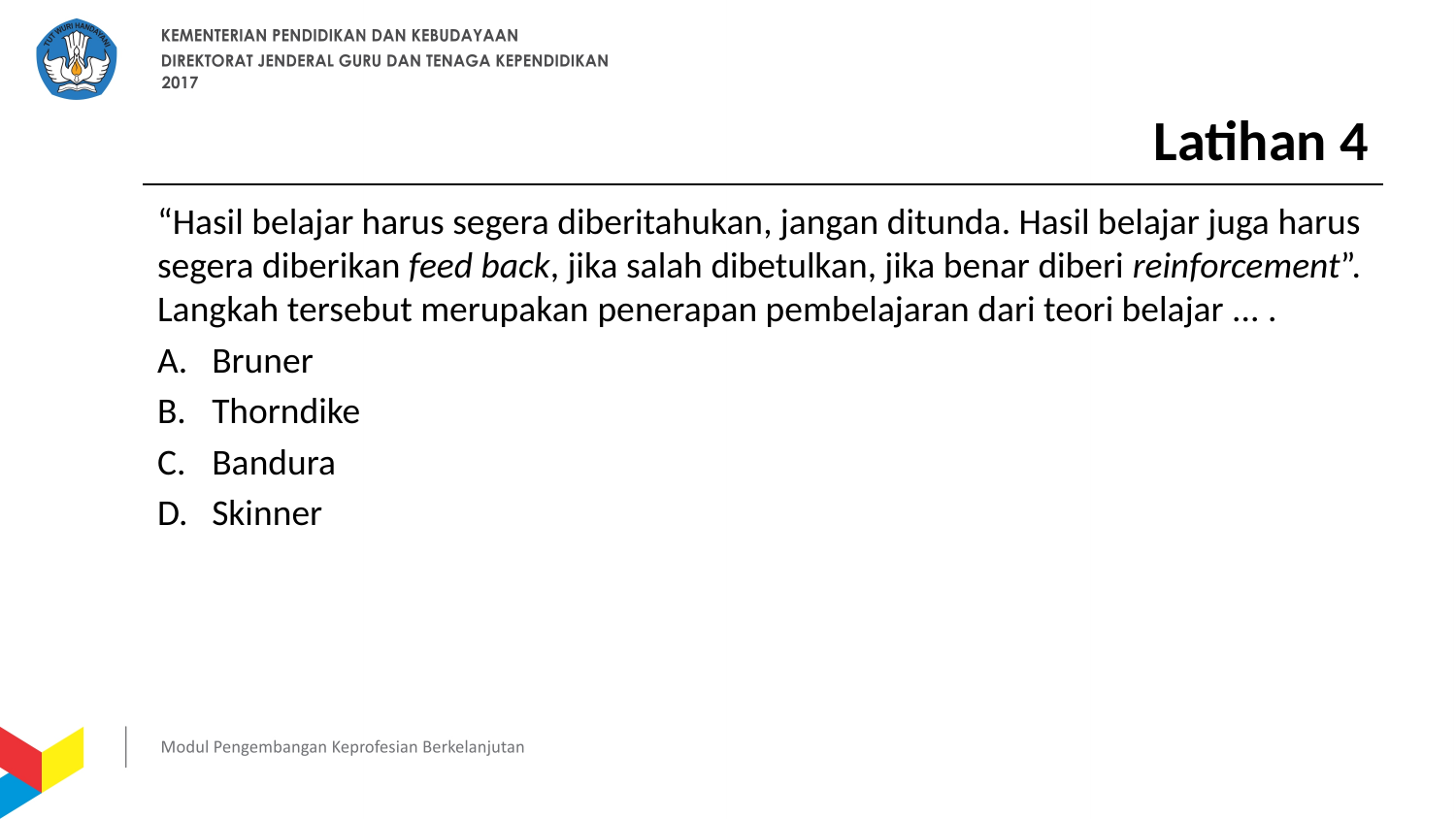

# Latihan 4
“Hasil belajar harus segera diberitahukan, jangan ditunda. Hasil belajar juga harus segera diberikan feed back, jika salah dibetulkan, jika benar diberi reinforcement”. Langkah tersebut merupakan penerapan pembelajaran dari teori belajar ... .
Bruner
Thorndike
Bandura
Skinner